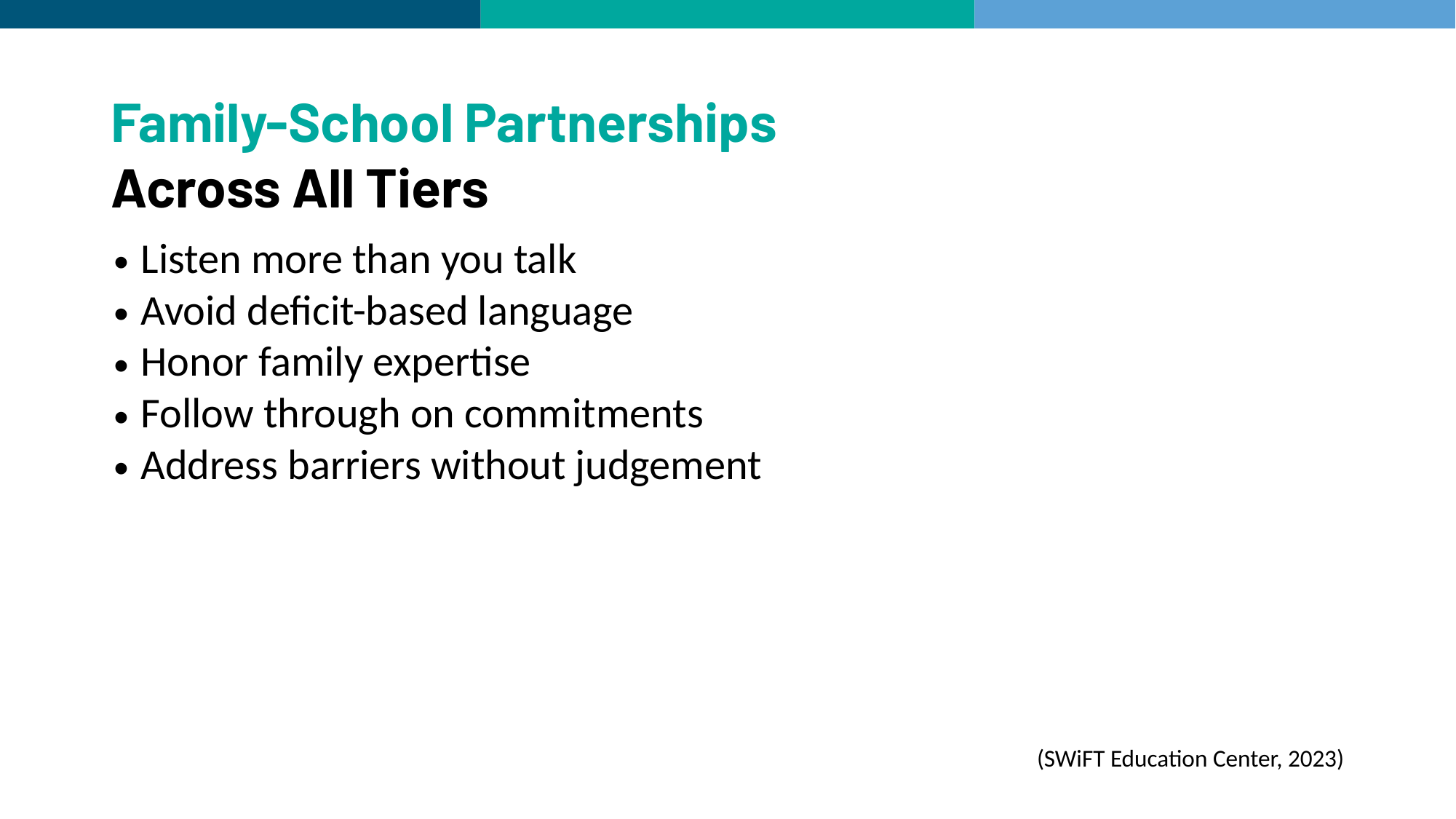

# Family-School Partnerships Across All Tiers
Listen more than you talk
Avoid deficit-based language
Honor family expertise
Follow through on commitments
Address barriers without judgement

(SWiFT Education Center, 2023)